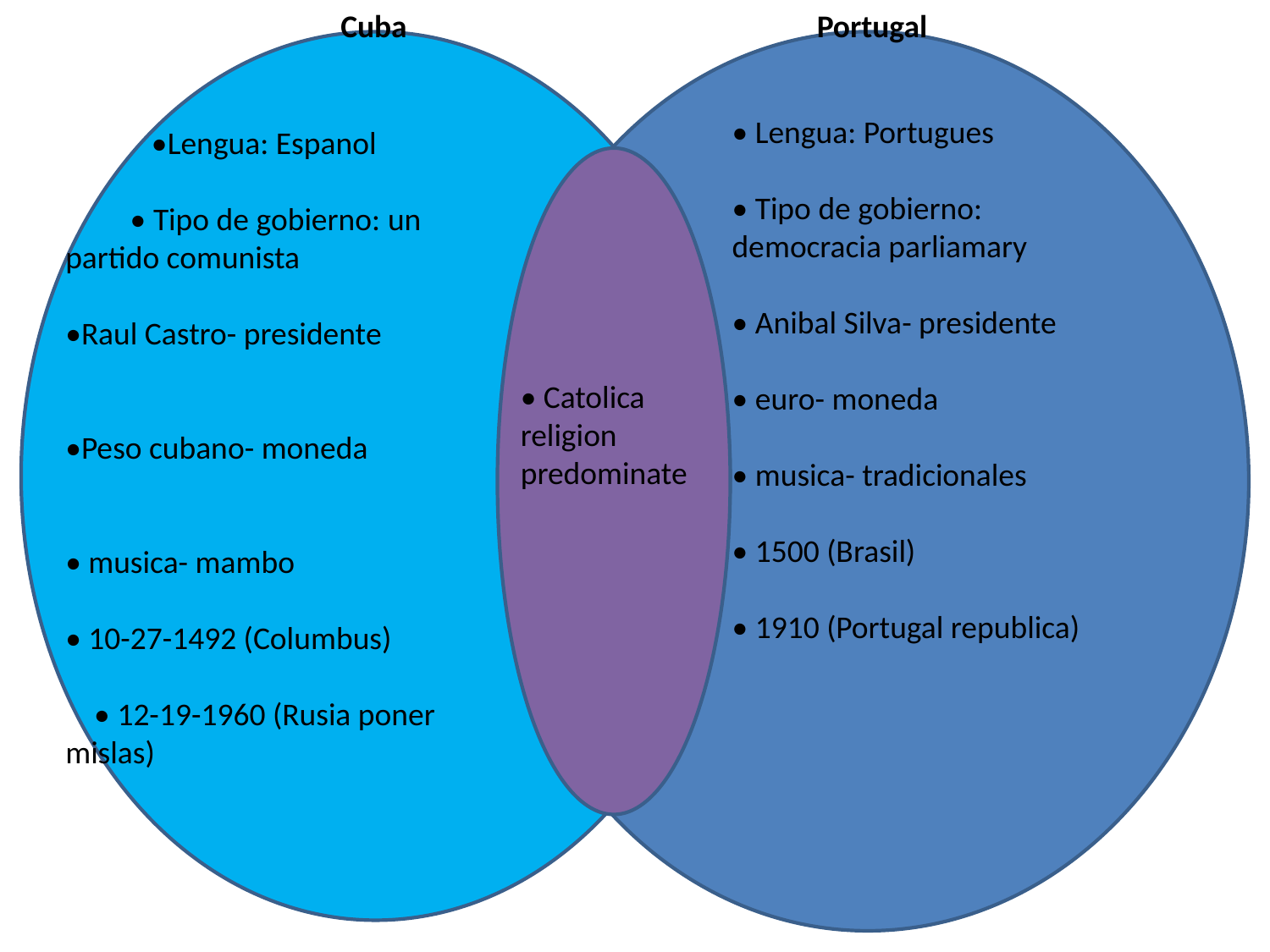

Cuba
Portugal

• Lengua: Portugues

• Tipo de gobierno: democracia parliamary

• Anibal Silva- presidente

• euro- moneda

• musica- tradicionales

• 1500 (Brasil)

• 1910 (Portugal republica)
            •Lengua: Espanol

         • Tipo de gobierno: un partido comunista

•Raul Castro- presidente

•Peso cubano- moneda

• musica- mambo

• 10-27-1492 (Columbus)

    • 12-19-1960 (Rusia poner    mislas)

• Catolica religion predominate